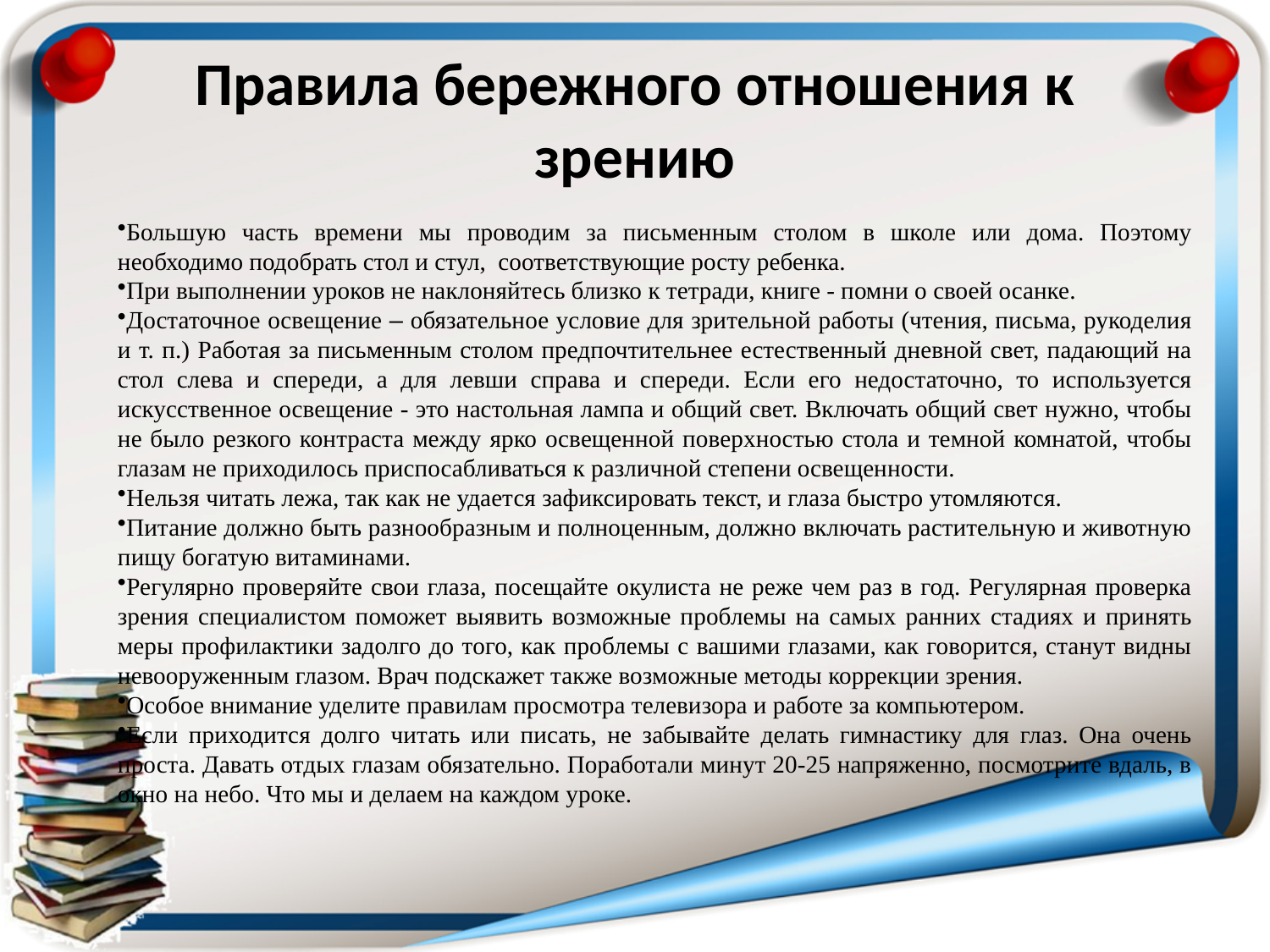

# Правила бережного отношения к зрению
Большую часть времени мы проводим за письменным столом в школе или дома. Поэтому необходимо подобрать стол и стул,  соответствующие росту ребенка.
При выполнении уроков не наклоняйтесь близко к тетради, книге - помни о своей осанке.
Достаточное освещение – обязательное условие для зрительной работы (чтения, письма, рукоделия и т. п.) Работая за письменным столом предпочтительнее естественный дневной свет, падающий на стол слева и спереди, а для левши справа и спереди. Если его недостаточно, то используется искусственное освещение - это настольная лампа и общий свет. Включать общий свет нужно, чтобы не было резкого контраста между ярко освещенной поверхностью стола и темной комнатой, чтобы глазам не приходилось приспосабливаться к различной степени освещенности.
Нельзя читать лежа, так как не удается зафиксировать текст, и глаза быстро утомляются.
Питание должно быть разнообразным и полноценным, должно включать растительную и животную пищу богатую витаминами.
Регулярно проверяйте свои глаза, посещайте окулиста не реже чем раз в год. Регулярная проверка зрения специалистом поможет выявить возможные проблемы на самых ранних стадиях и принять меры профилактики задолго до того, как проблемы с вашими глазами, как говорится, станут видны невооруженным глазом. Врач подскажет также возможные методы коррекции зрения.
Особое внимание уделите правилам просмотра телевизора и работе за компьютером.
Если приходится долго читать или писать, не забывайте делать гимнастику для глаз. Она очень проста. Давать отдых глазам обязательно. Поработали минут 20-25 напряженно, посмотрите вдаль, в окно на небо. Что мы и делаем на каждом уроке.